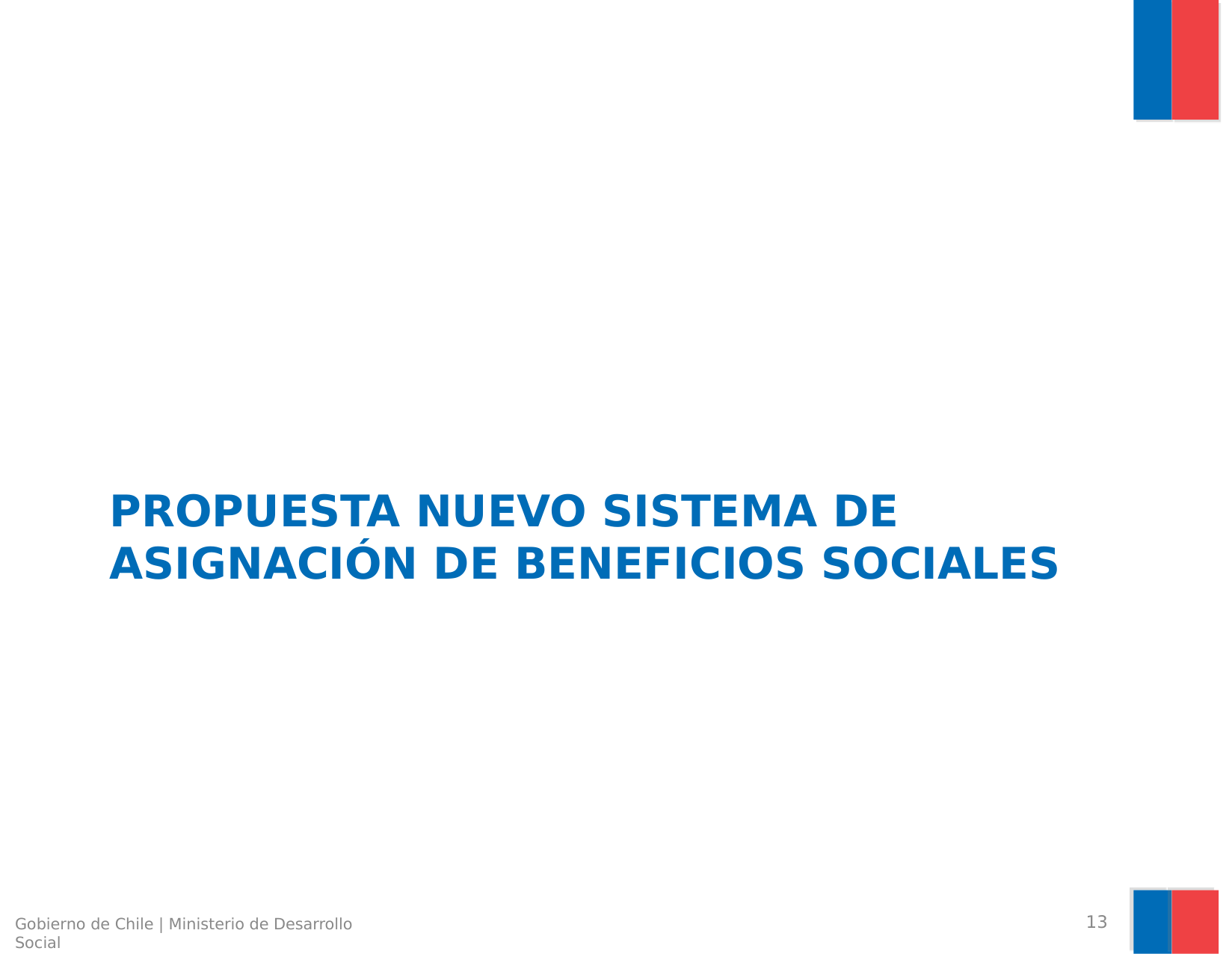

# Propuesta Nuevo Sistema de Asignación de Beneficios Sociales
Gobierno de Chile | Ministerio de Desarrollo Social
13